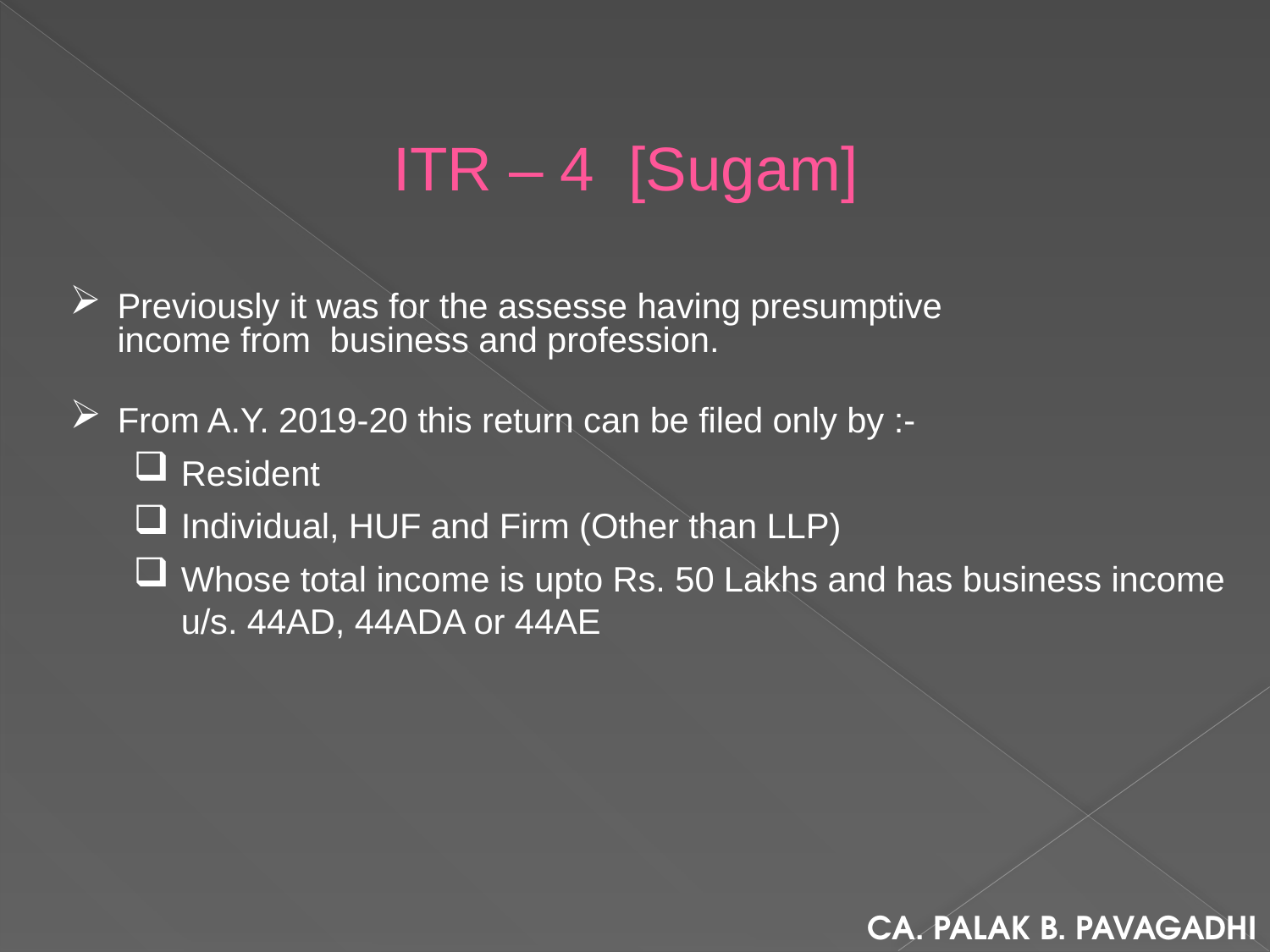

ITR – 4  [Sugam]
Previously it was for the assesse having presumptive income from  business and profession.
From A.Y. 2019-20 this return can be filed only by :-
Resident
Individual, HUF and Firm (Other than LLP)
Whose total income is upto Rs. 50 Lakhs and has business income u/s. 44AD, 44ADA or 44AE

CA. PALAK B. PAVAGADHI